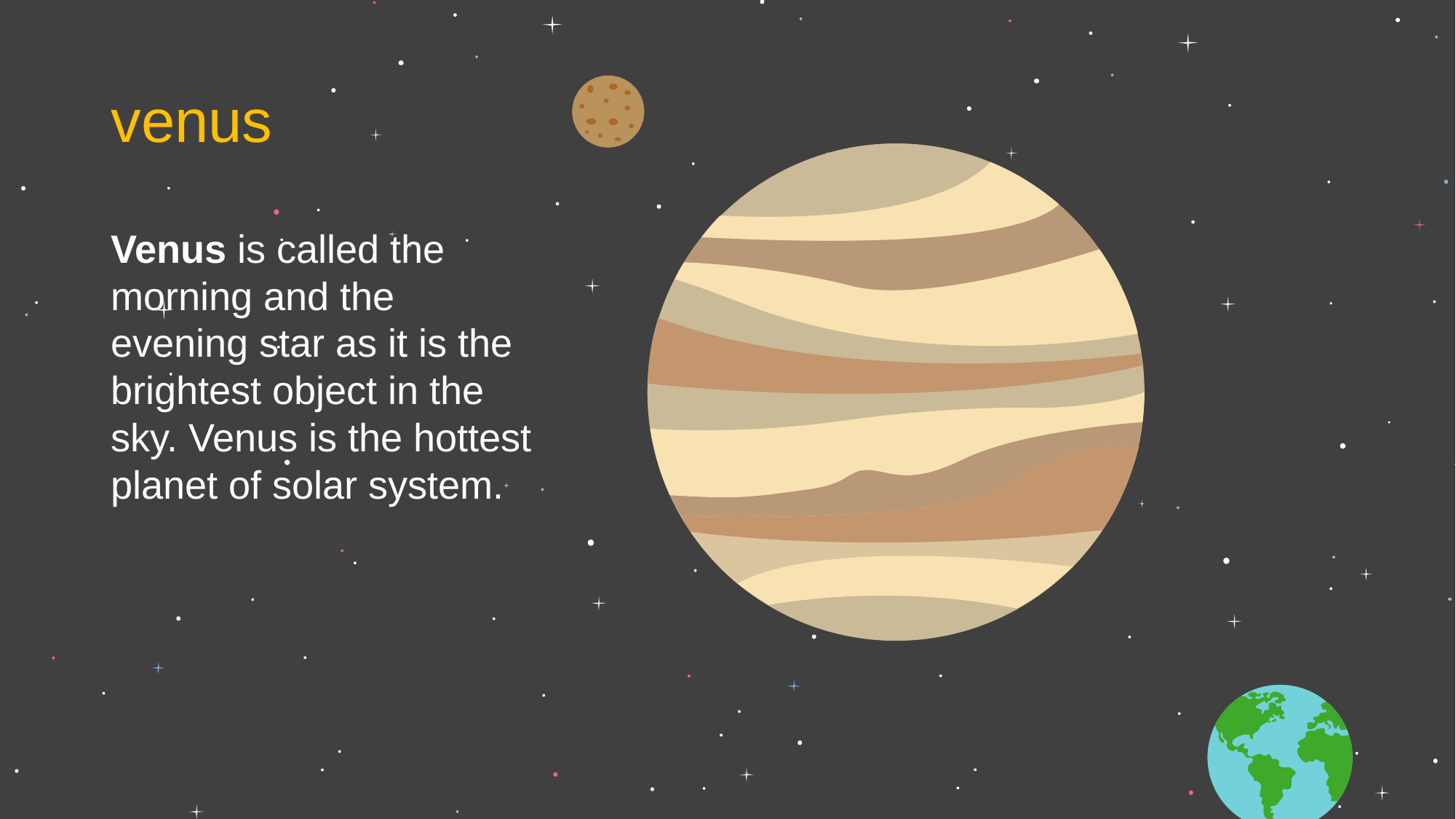

# venus

Venus is called the morning and the evening star as it is the brightest object in the sky. Venus is the hottest planet of solar system.